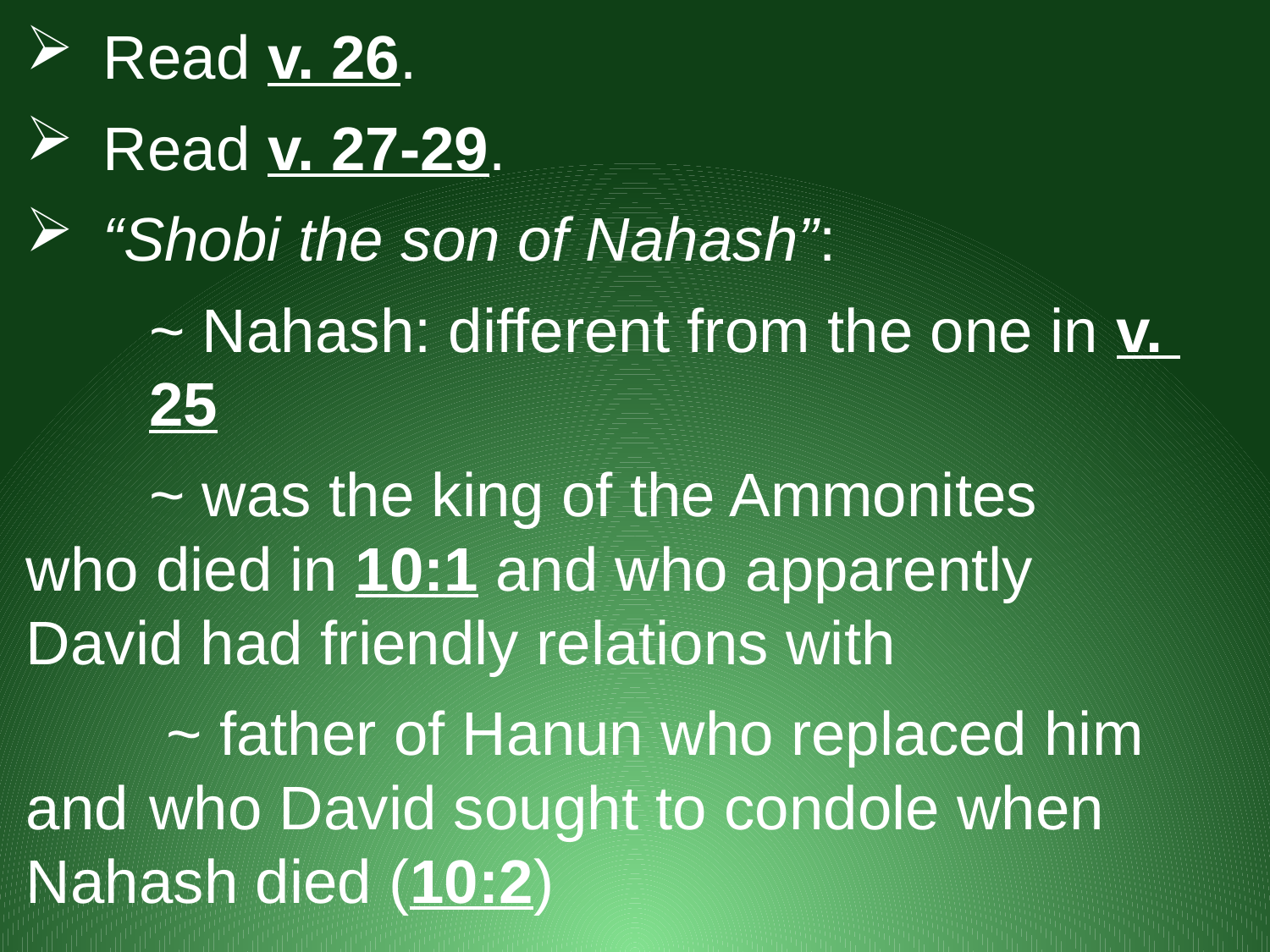

Read v. 26.
Read v. 27-29.
“Shobi the son of Nahash”:
		~ Nahash: different from the one in v. 						25
		~ was the king of the Ammonites 							who died in 10:1 and who apparently 					David had friendly relations with
	 ~ father of Hanun who replaced him and 						who David sought to condole when 						Nahash died (10:2)